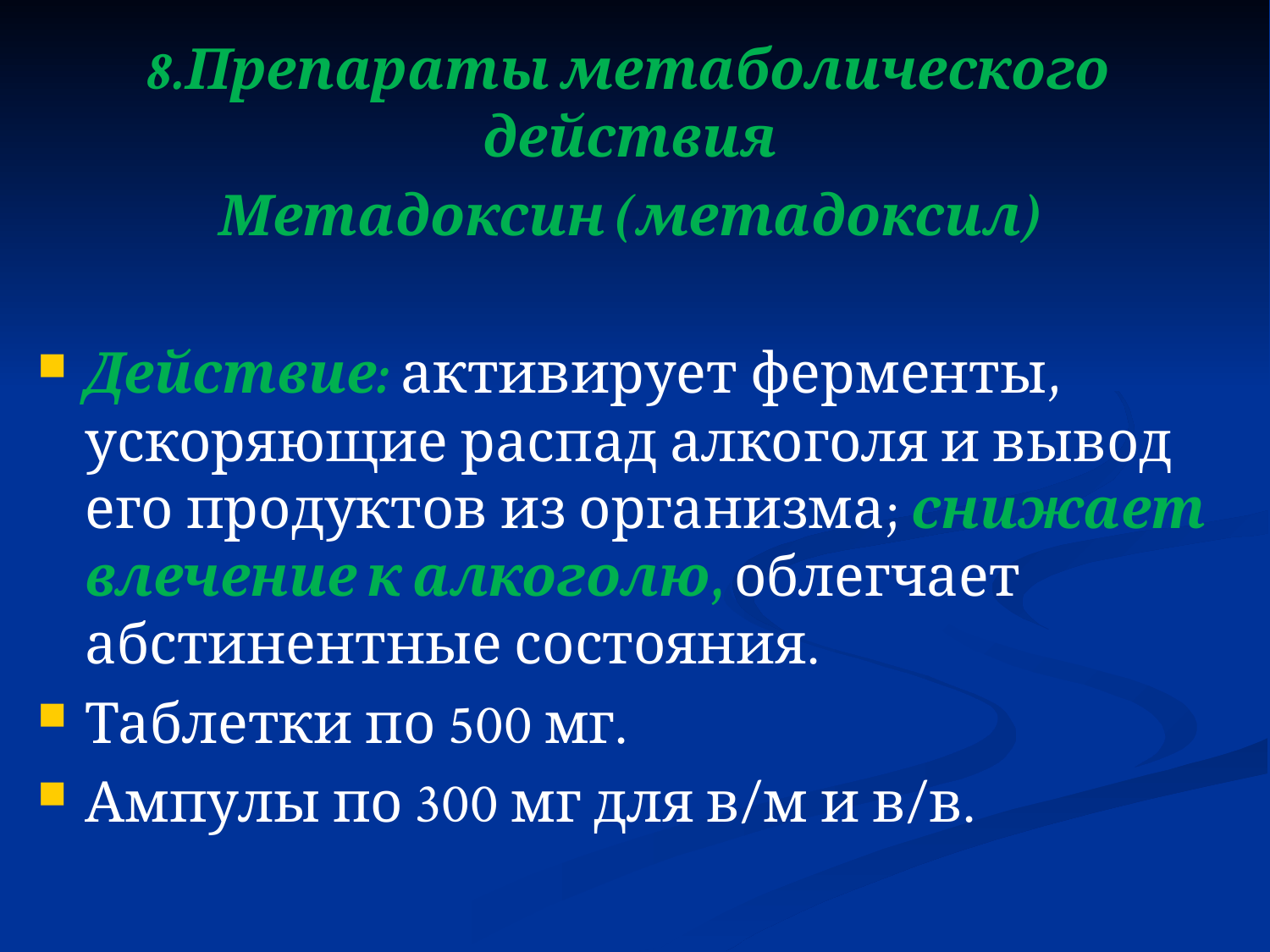

8.Препараты метаболического действия
Метадоксин (метадоксил)

Действие: активирует ферменты, ускоряющие распад алкоголя и вывод его продуктов из организма; снижает влечение к алкоголю, облегчает абстинентные состояния.
Таблетки по 500 мг.
Ампулы по 300 мг для в/м и в/в.